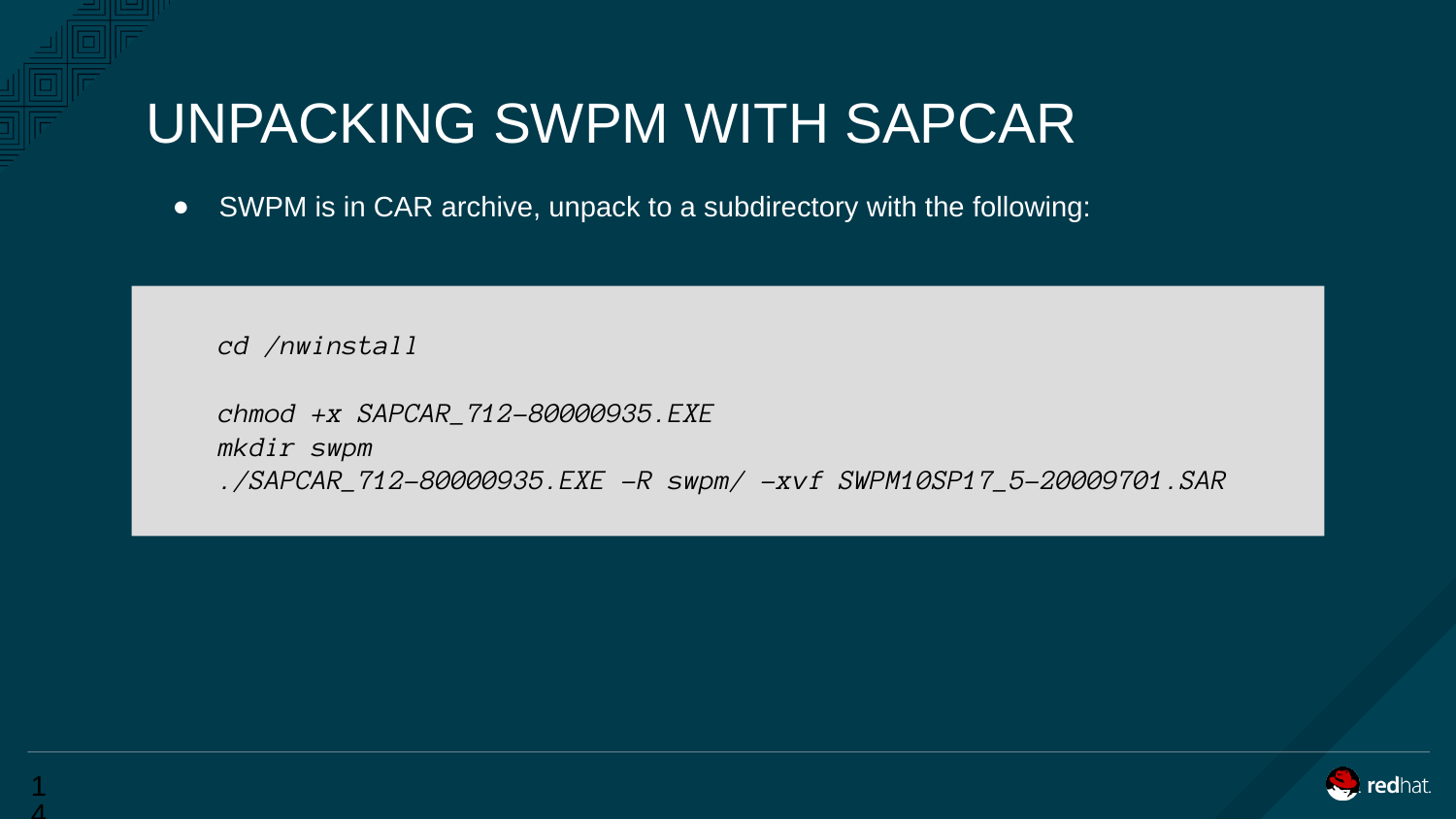

# UNPACKING SWPM WITH SAPCAR
SWPM is in CAR archive, unpack to a subdirectory with the following:
cd /nwinstall
chmod +x SAPCAR_712-80000935.EXE
mkdir swpm
./SAPCAR_712-80000935.EXE -R swpm/ -xvf SWPM10SP17_5-20009701.SAR
14